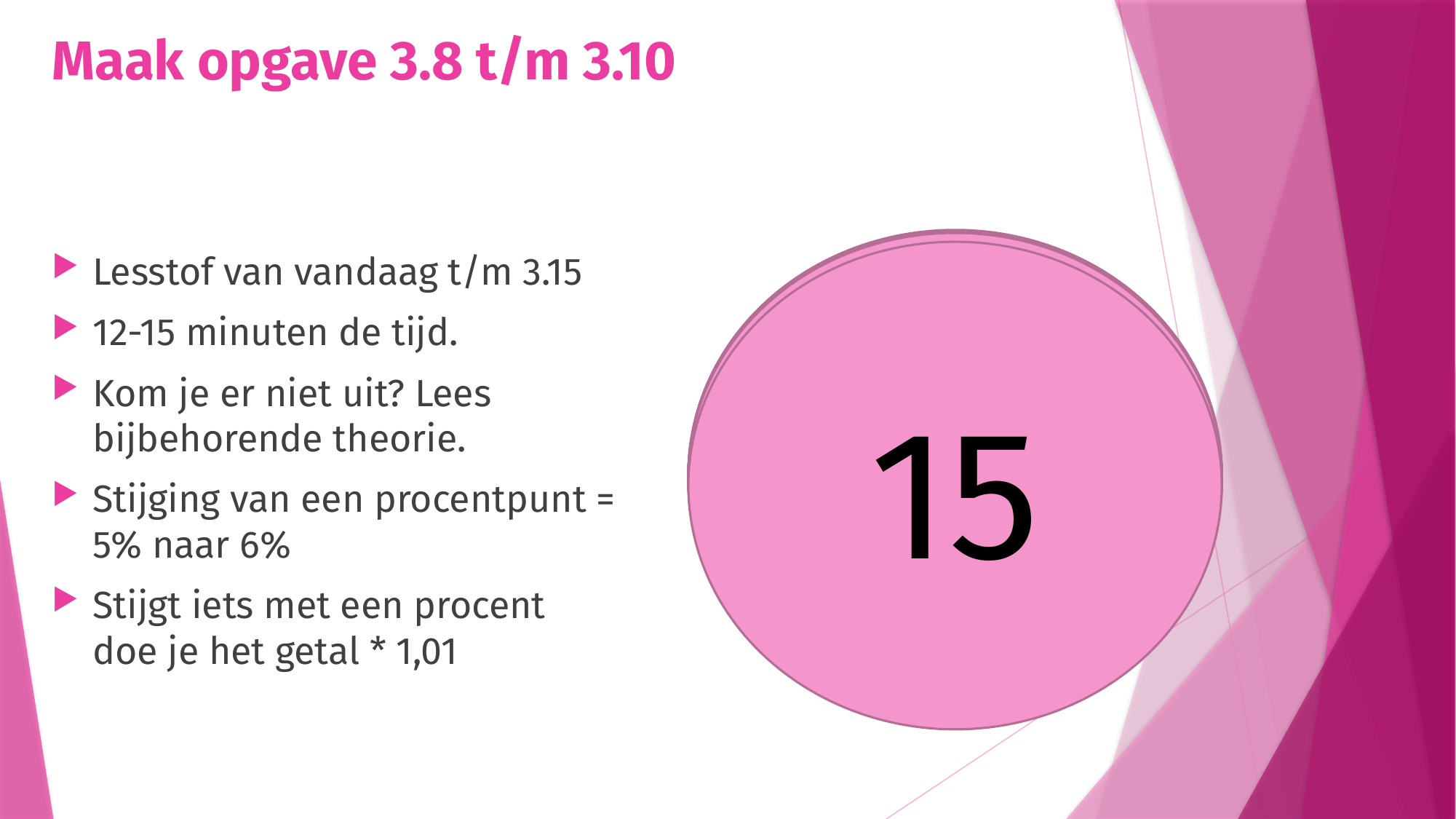

# Maak opgave 3.8 t/m 3.10
10
11
9
8
14
5
6
7
4
3
1
2
13
12
Lesstof van vandaag t/m 3.15
12-15 minuten de tijd.
Kom je er niet uit? Lees bijbehorende theorie.
Stijging van een procentpunt = 5% naar 6%
Stijgt iets met een procent doe je het getal * 1,01

15